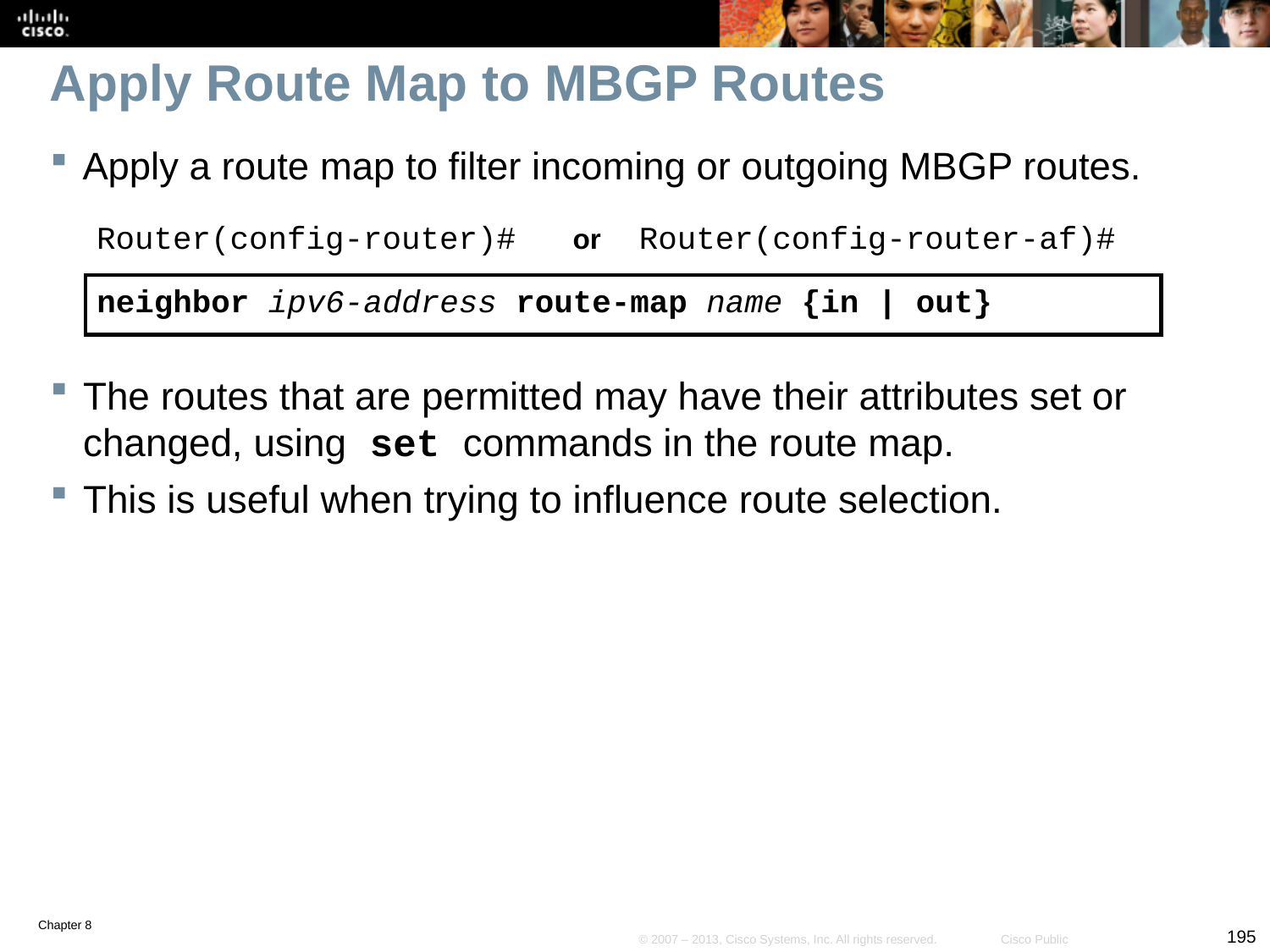

# Apply Route Map to MBGP Routes
Apply a route map to filter incoming or outgoing MBGP routes.
Router(config-router)#   or  Router(config-router-af)#
neighbor ipv6-address route-map name {in | out}
The routes that are permitted may have their attributes set or changed, using set commands in the route map.
This is useful when trying to influence route selection.